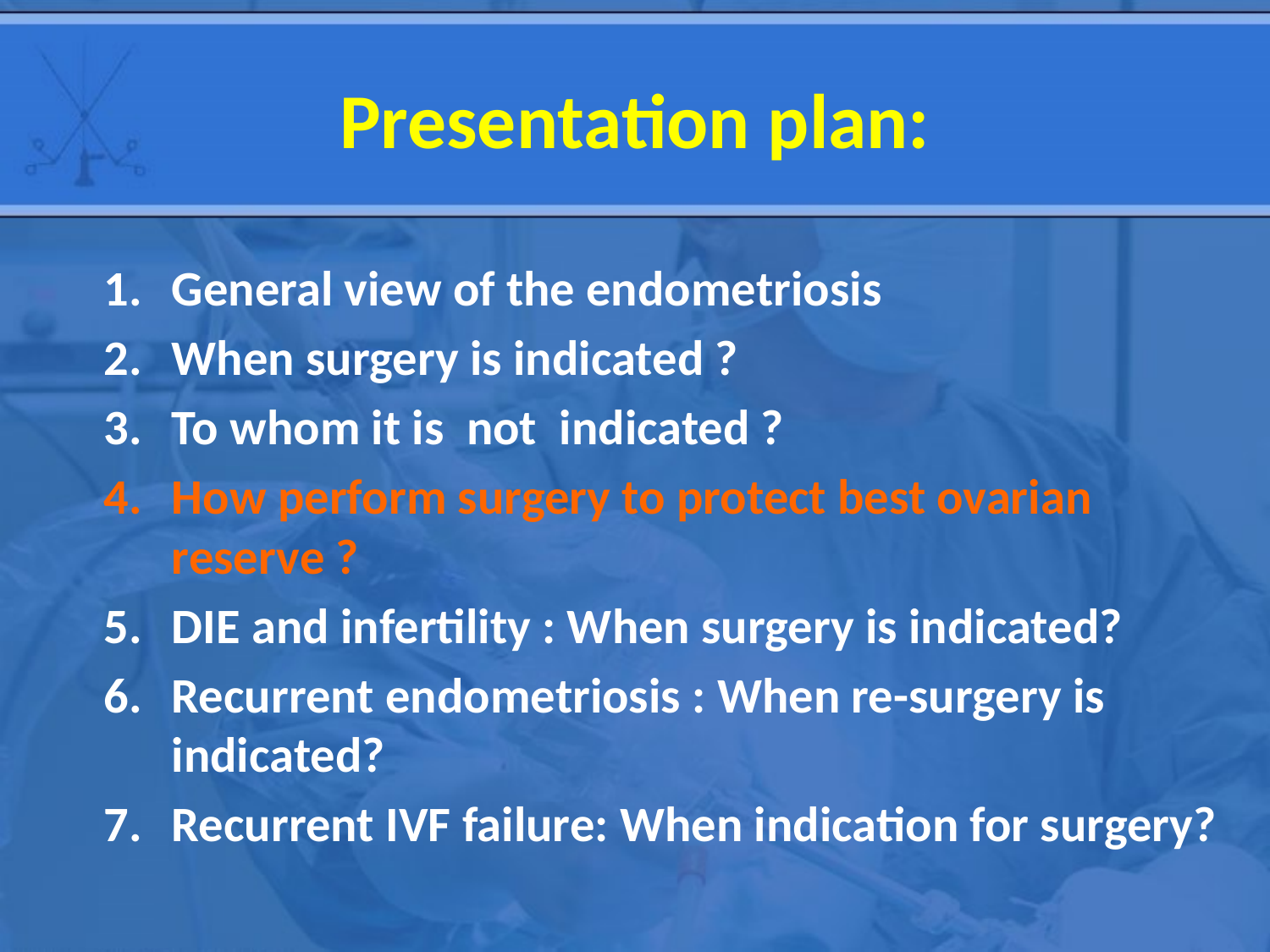

# Presentation plan:
General view of the endometriosis
When surgery is indicated ?
To whom it is  not  indicated ?
How perform surgery to protect best ovarian reserve ?
DIE and infertility : When surgery is indicated?
Recurrent endometriosis : When re-surgery is indicated?
Recurrent IVF failure: When indication for surgery?